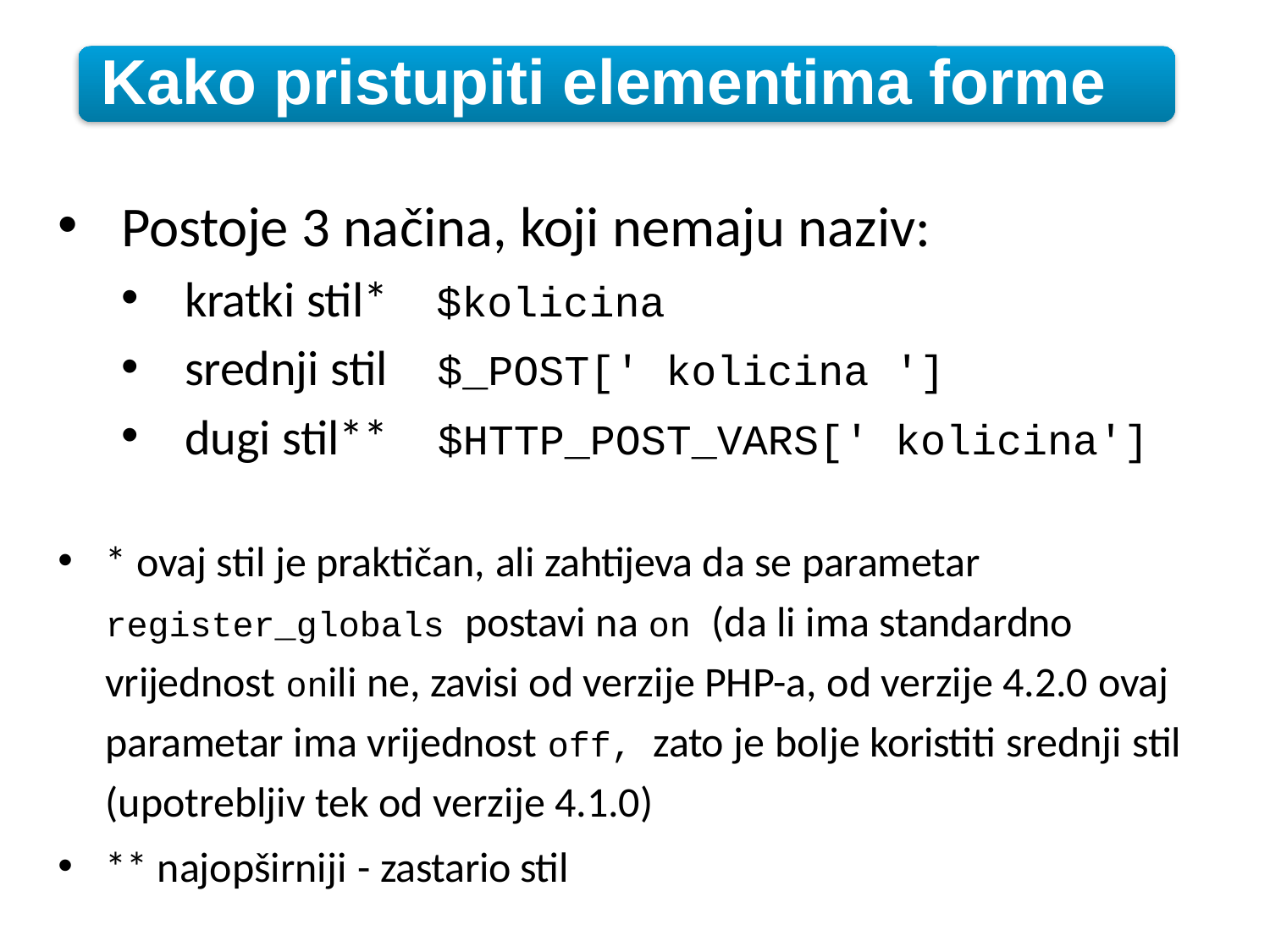

Kako pristupiti elementima forme
Postoje 3 načina, koji nemaju naziv:
kratki stil* $kolicina
srednji stil $_POST[' kolicina ']
dugi stil** $HTTP_POST_VARS[' kolicina']

* ovaj stil je praktičan, ali zahtijeva da se parametar register_globals postavi na on (da li ima standardno  vrijednost onili ne, zavisi od verzije PHP-a, od verzije 4.2.0 ovaj parametar ima vrijednost off, zato je bolje koristiti srednji stil (upotrebljiv tek od verzije 4.1.0)
** najopširniji - zastario stil